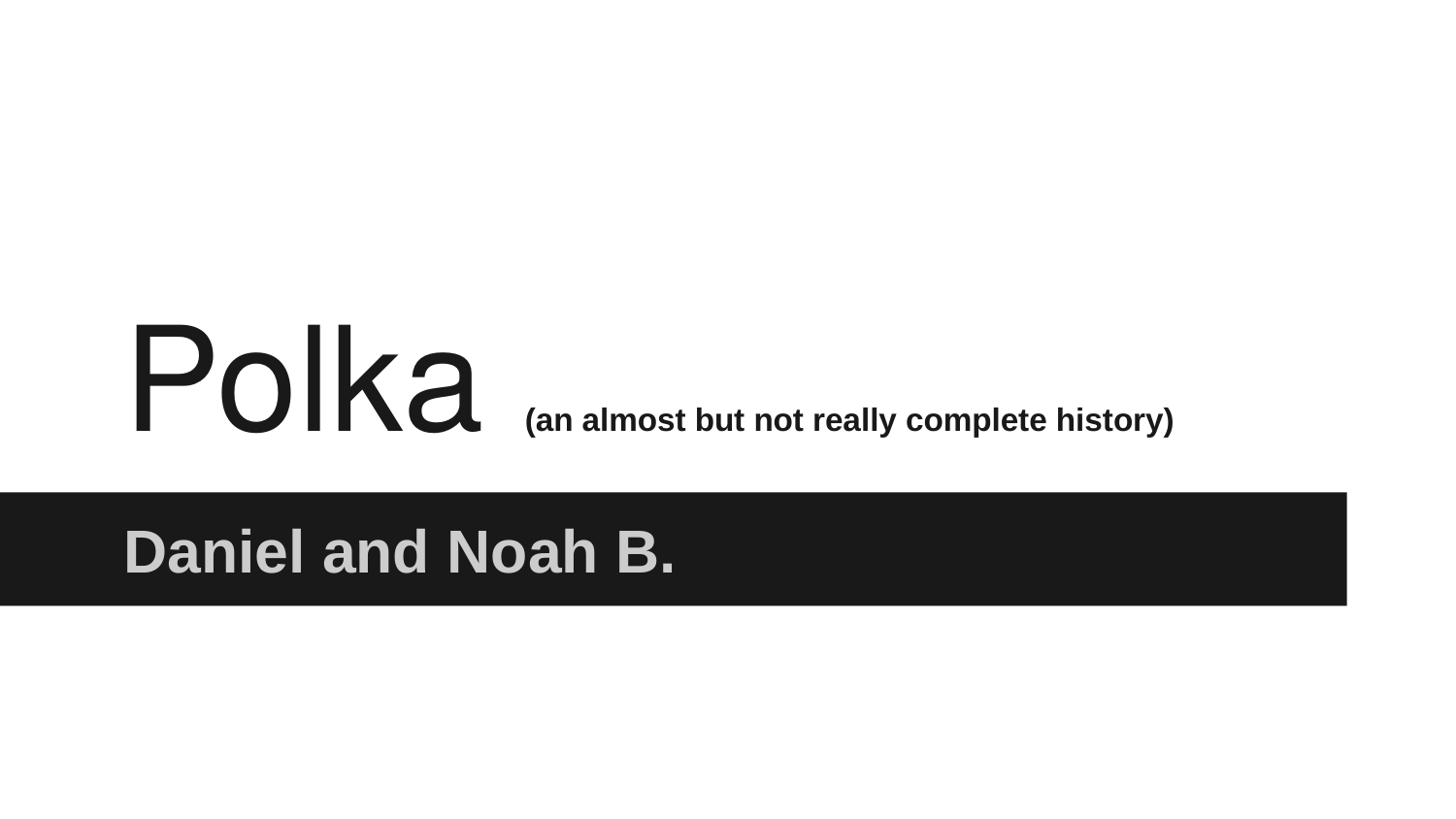

# Polka (an almost but not really complete history)
Daniel and Noah B.